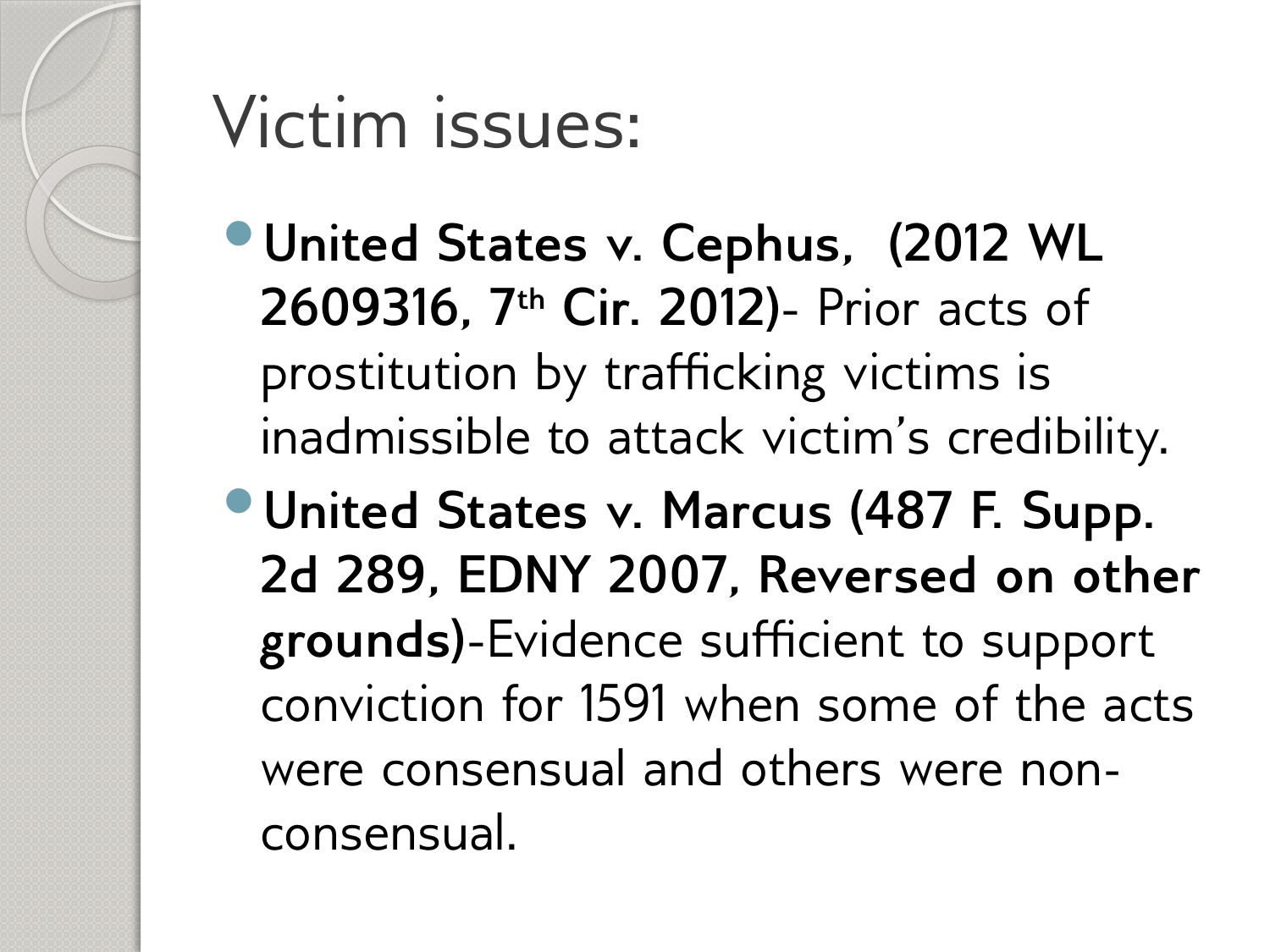

# Victim issues:
United States v. Cephus,  (2012 WL 2609316, 7th Cir. 2012)- Prior acts of prostitution by trafficking victims is inadmissible to attack victim’s credibility.
United States v. Marcus (487 F. Supp. 2d 289, EDNY 2007, Reversed on other grounds)-Evidence sufficient to support conviction for 1591 when some of the acts were consensual and others were non-consensual.